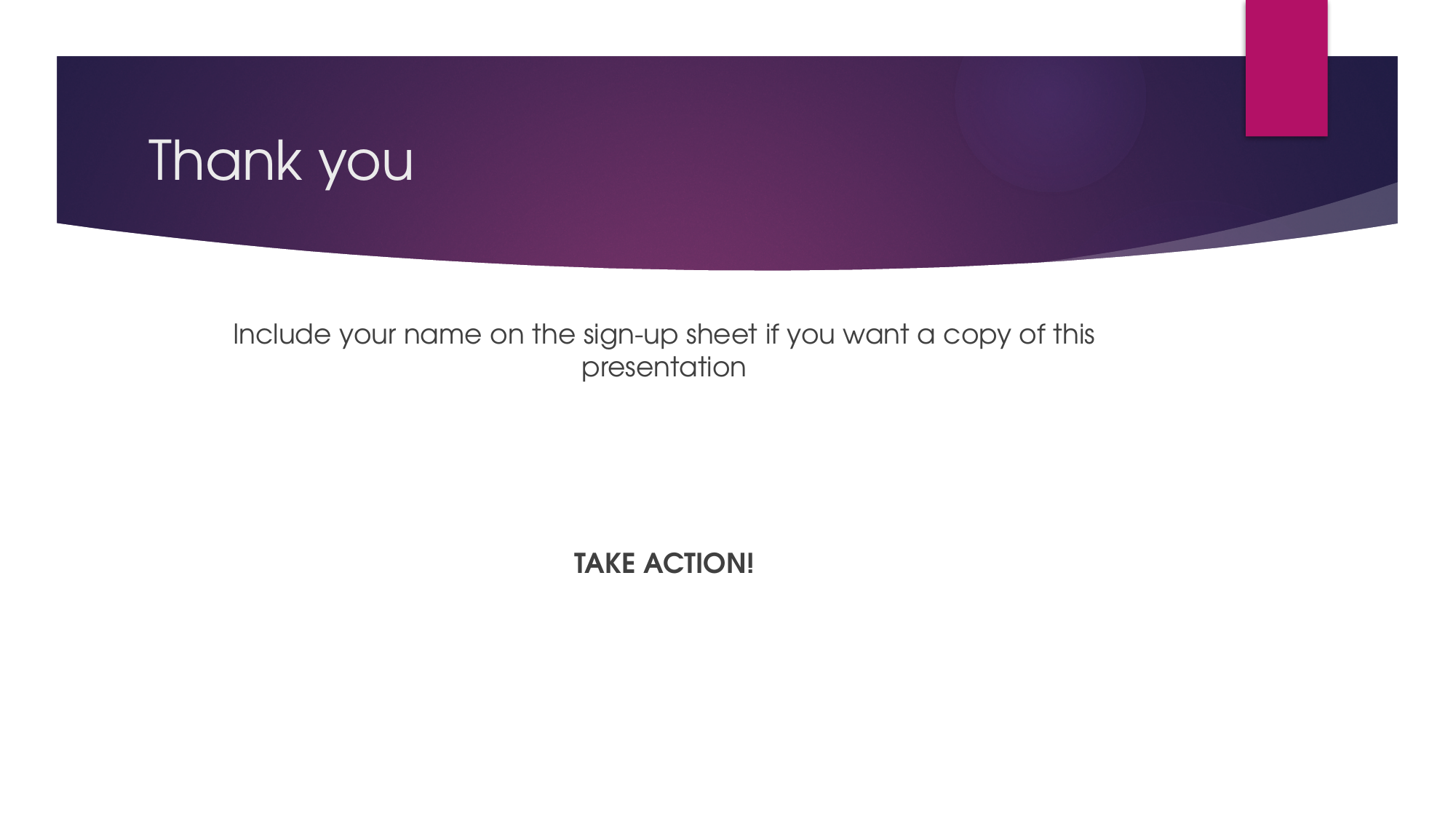

# Thank you
Include your name on the sign-up sheet if you want a copy of this presentation

TAKE ACTION!